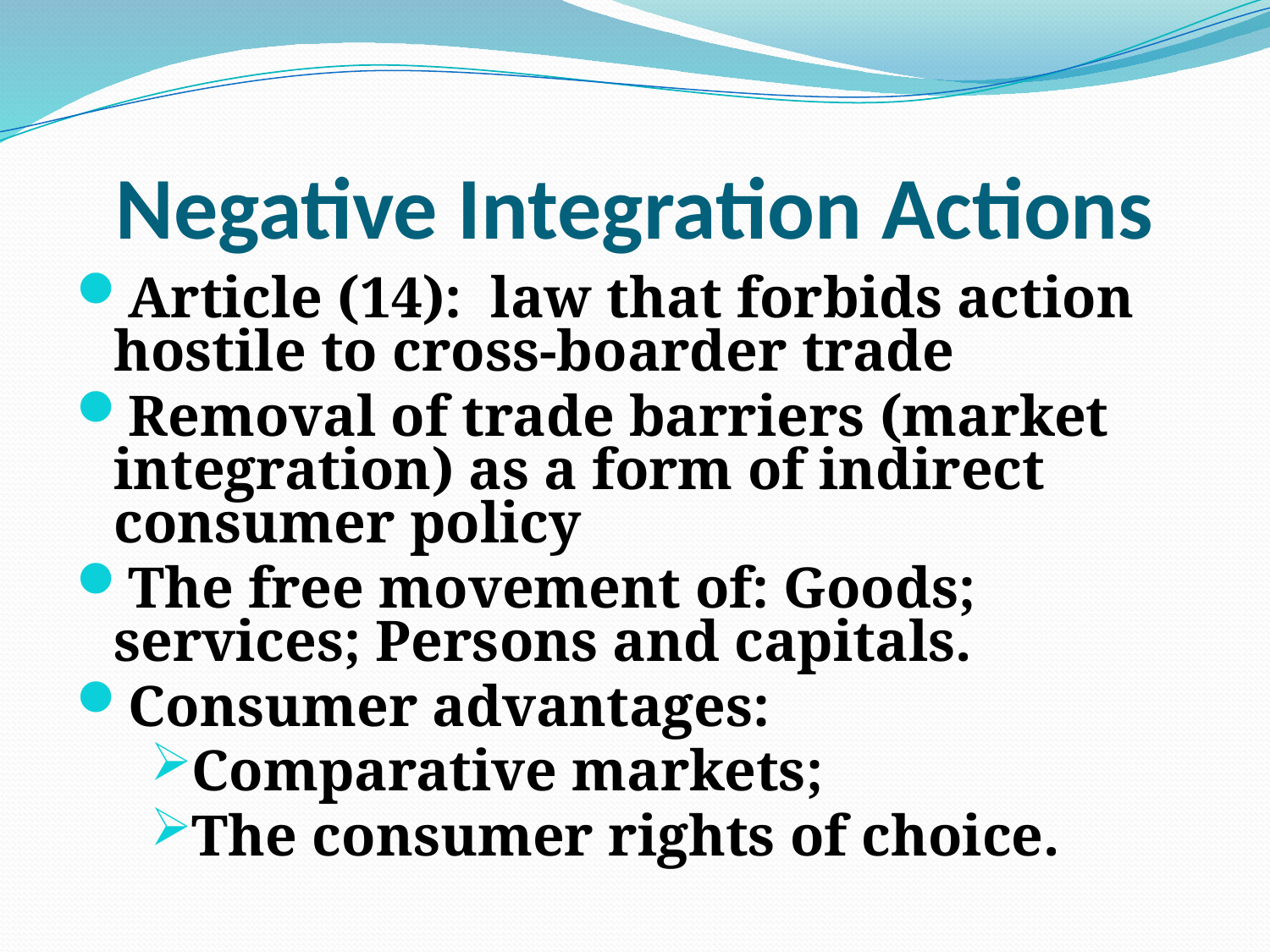

# Negative Integration Actions
Article (14):  law that forbids action hostile to cross-boarder trade
Removal of trade barriers (market integration) as a form of indirect consumer policy
The free movement of: Goods; services; Persons and capitals.
Consumer advantages:
Comparative markets;
The consumer rights of choice.